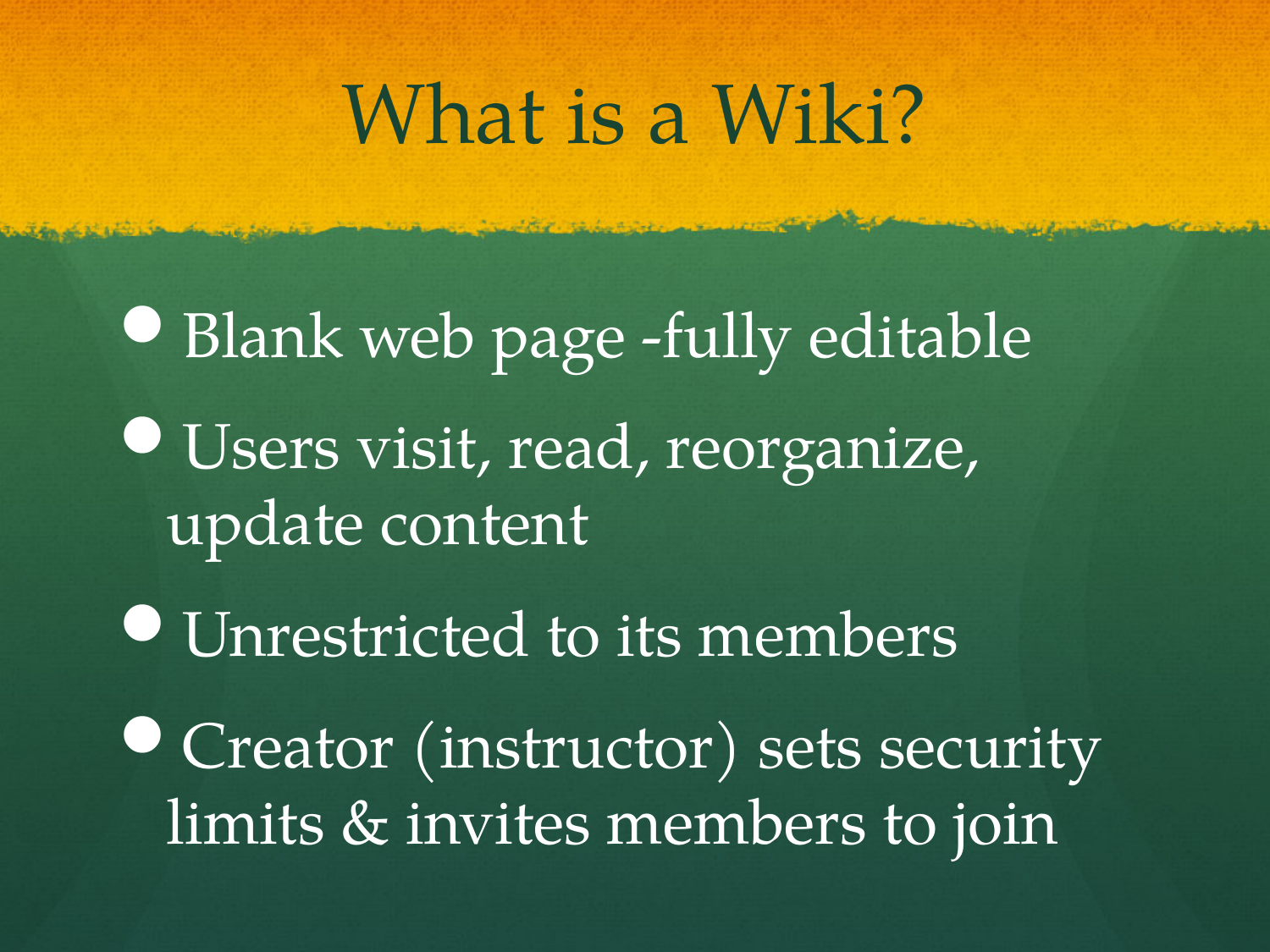

# What is a Wiki?
Blank web page -fully editable
Users visit, read, reorganize, update content
Unrestricted to its members
Creator (instructor) sets security limits & invites members to join